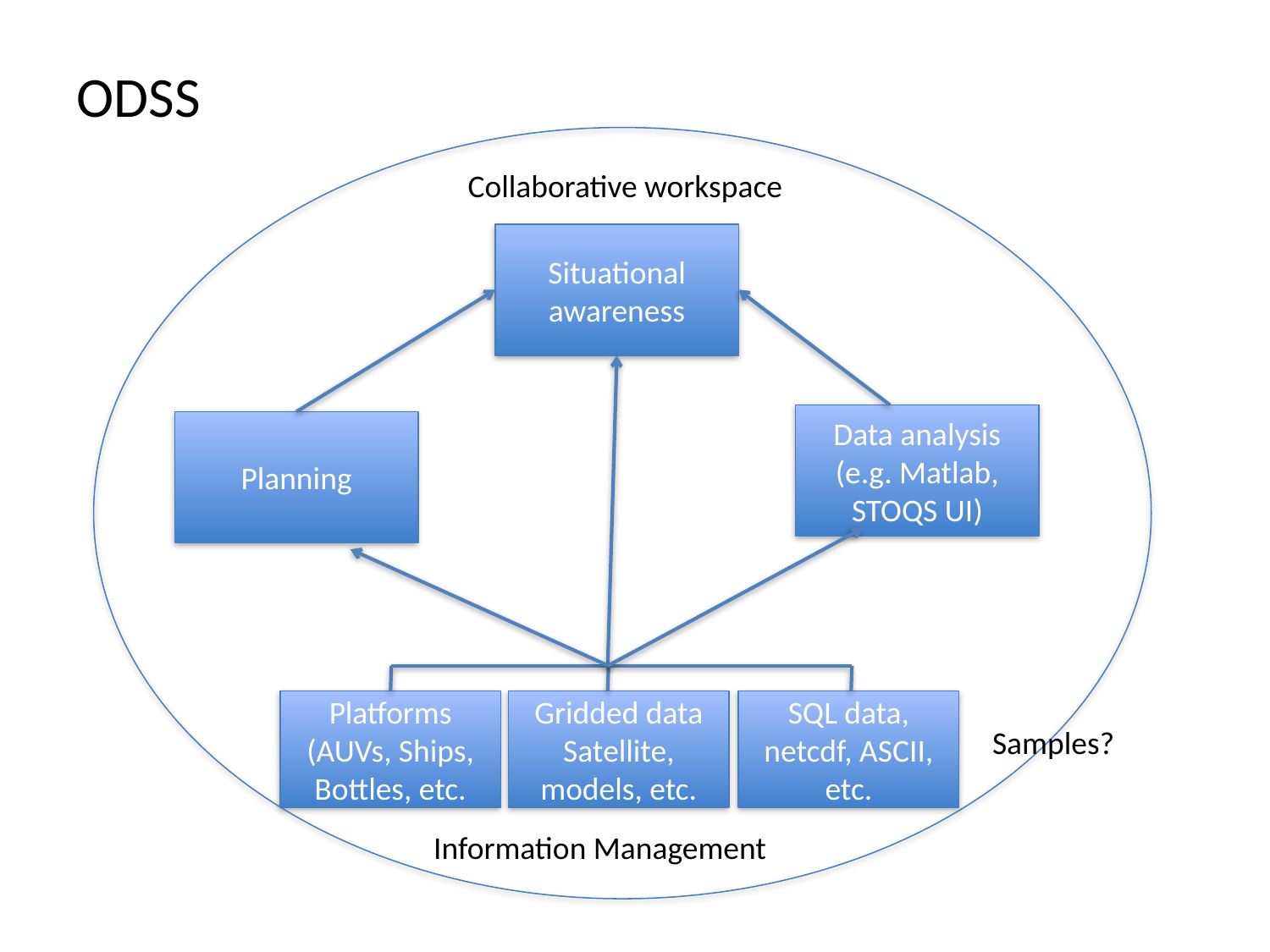

ODSS

Collaborative workspace
Situational awareness
Data analysis (e.g. Matlab, STOQS UI)
Planning
Platforms (AUVs, Ships, Bottles, etc.
Gridded data
Satellite, models, etc.
SQL data, netcdf, ASCII, etc.
Samples?
Information Management